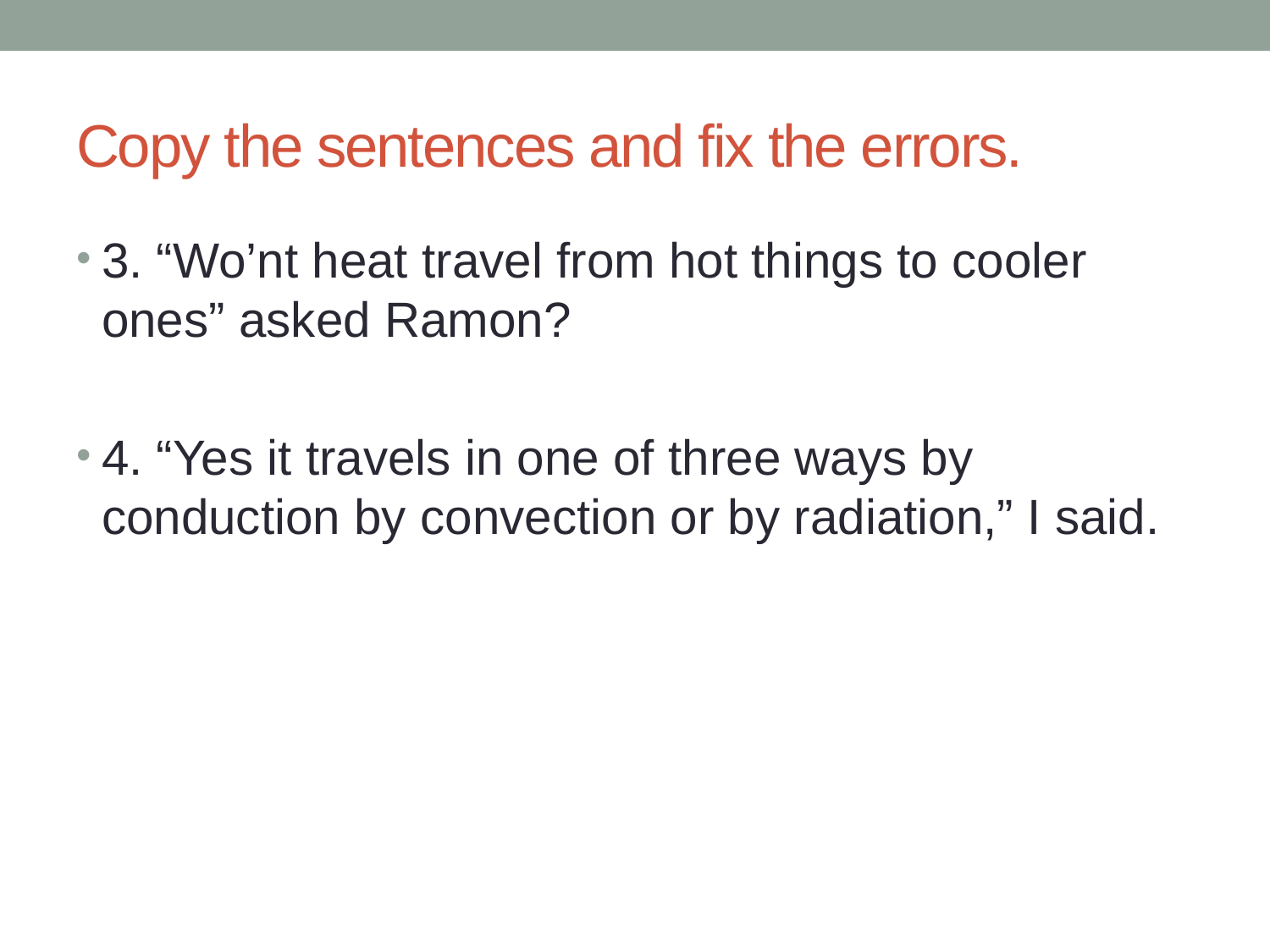

# Copy the sentences and fix the errors.
3. “Wo’nt heat travel from hot things to cooler ones” asked Ramon?

4. “Yes it travels in one of three ways by conduction by convection or by radiation,” I said.